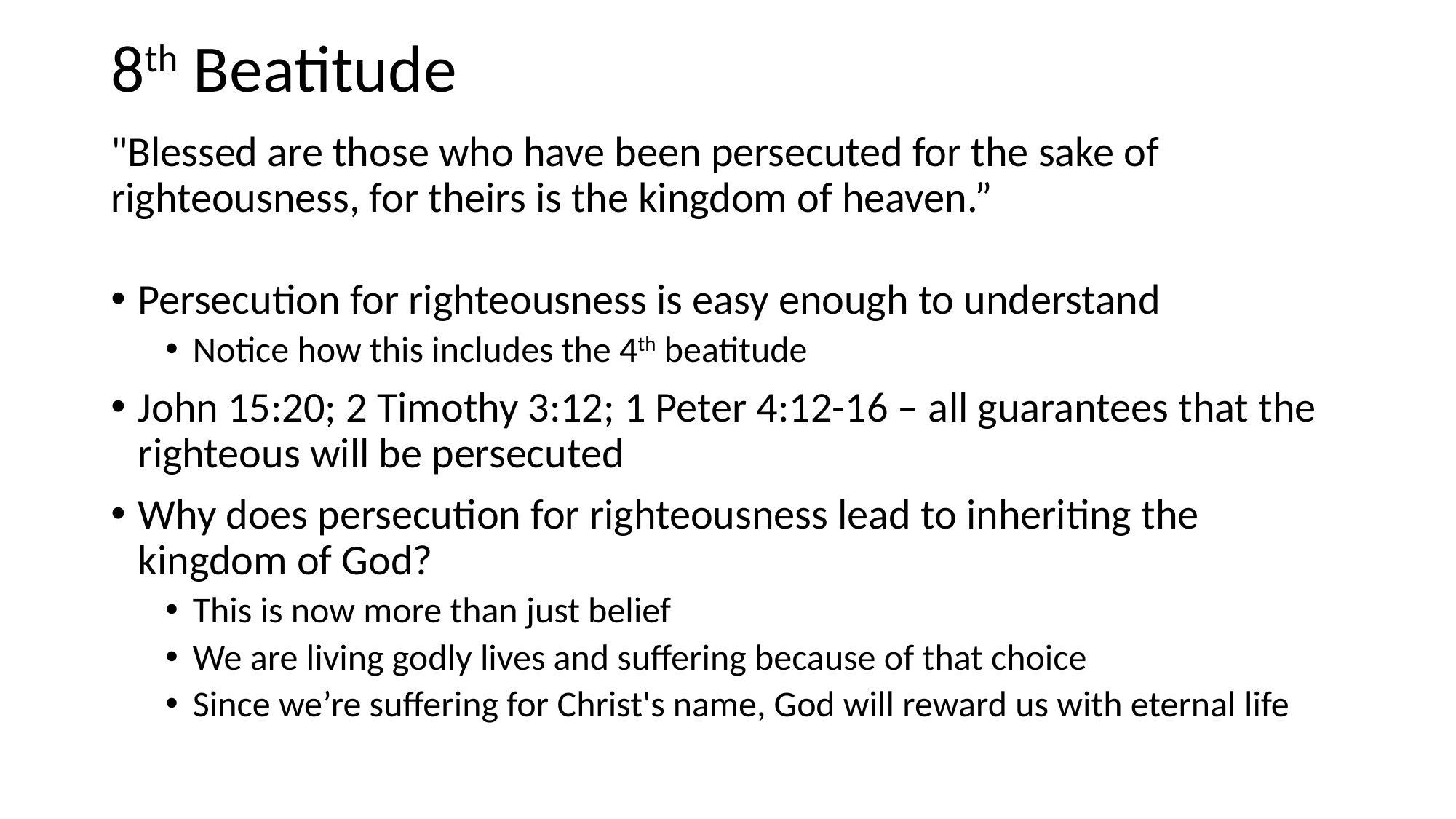

# 8th Beatitude
"Blessed are those who have been persecuted for the sake of righteousness, for theirs is the kingdom of heaven.”

Persecution for righteousness is easy enough to understand
Notice how this includes the 4th beatitude
John 15:20; 2 Timothy 3:12; 1 Peter 4:12-16 – all guarantees that the righteous will be persecuted
Why does persecution for righteousness lead to inheriting the kingdom of God?
This is now more than just belief
We are living godly lives and suffering because of that choice
Since we’re suffering for Christ's name, God will reward us with eternal life